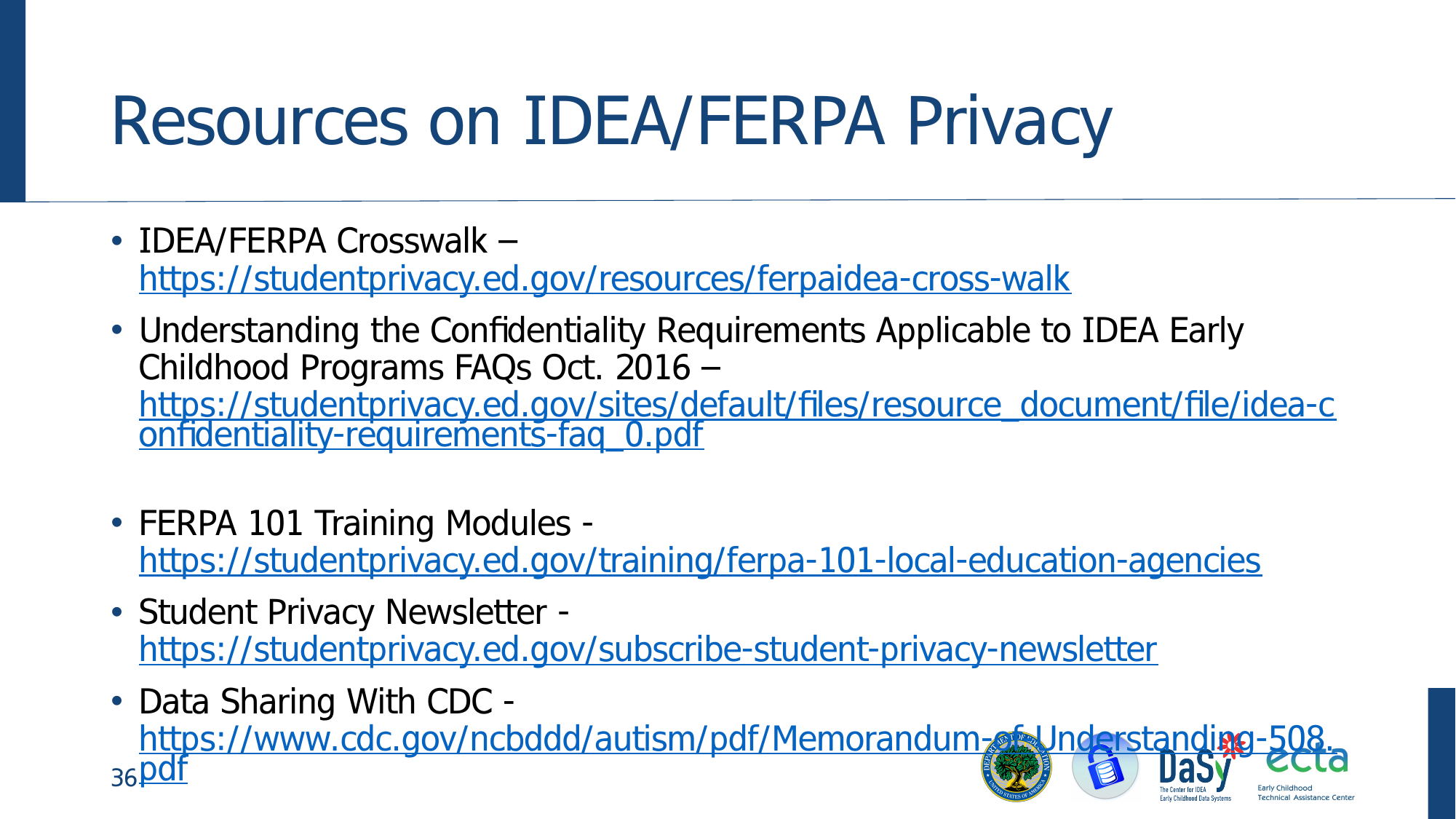

# Resources on IDEA/FERPA Privacy
IDEA/FERPA Crosswalk –https://studentprivacy.ed.gov/resources/ferpaidea-cross-walk
Understanding the Confidentiality Requirements Applicable to IDEA Early Childhood Programs FAQs Oct. 2016 – https://studentprivacy.ed.gov/sites/default/files/resource_document/file/idea-confidentiality-requirements-faq_0.pdf
FERPA 101 Training Modules - https://studentprivacy.ed.gov/training/ferpa-101-local-education-agencies
Student Privacy Newsletter - https://studentprivacy.ed.gov/subscribe-student-privacy-newsletter
Data Sharing With CDC - https://www.cdc.gov/ncbddd/autism/pdf/Memorandum-of-Understanding-508.pdf